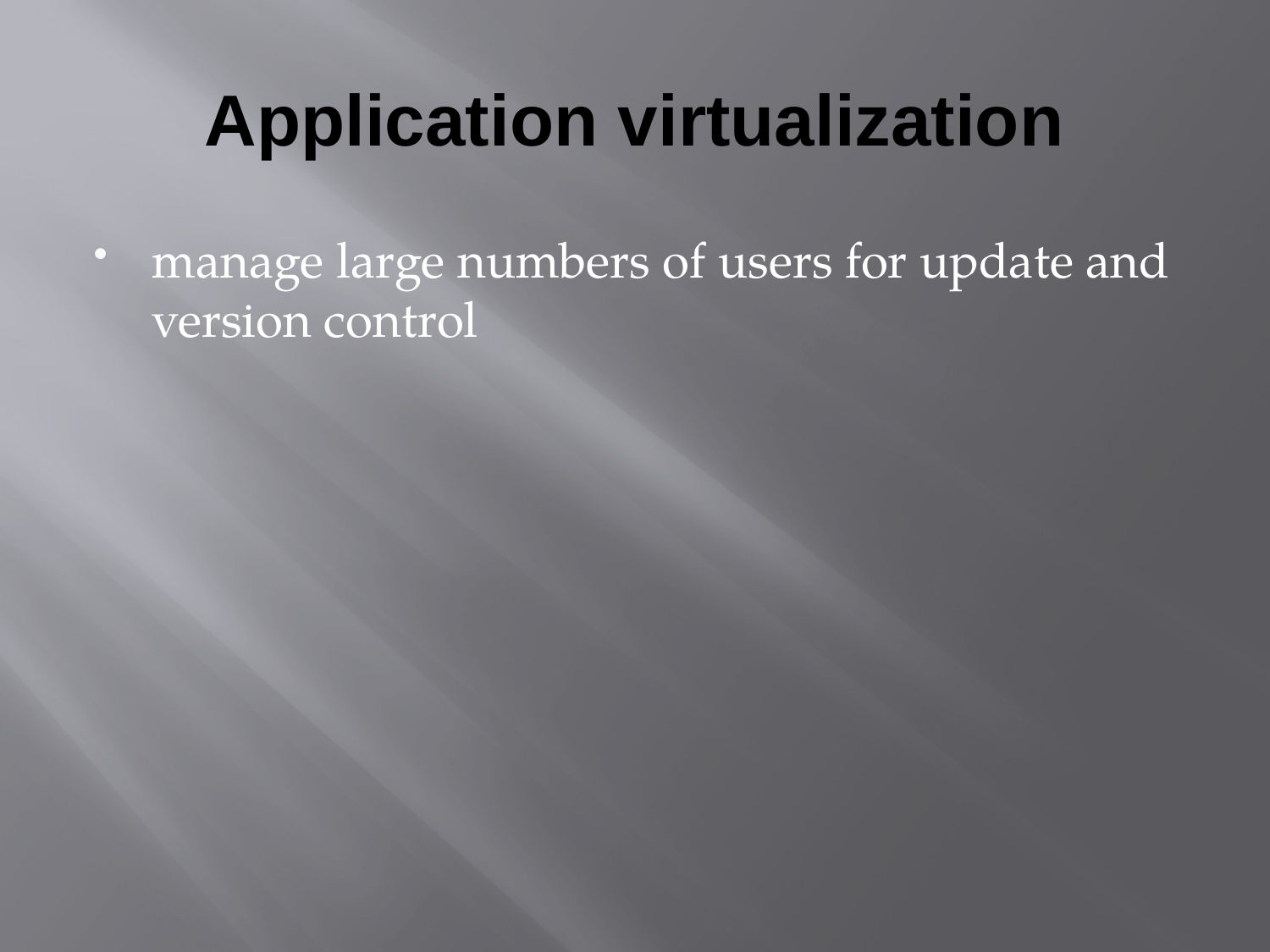

# Application virtualization
manage large numbers of users for update and version control